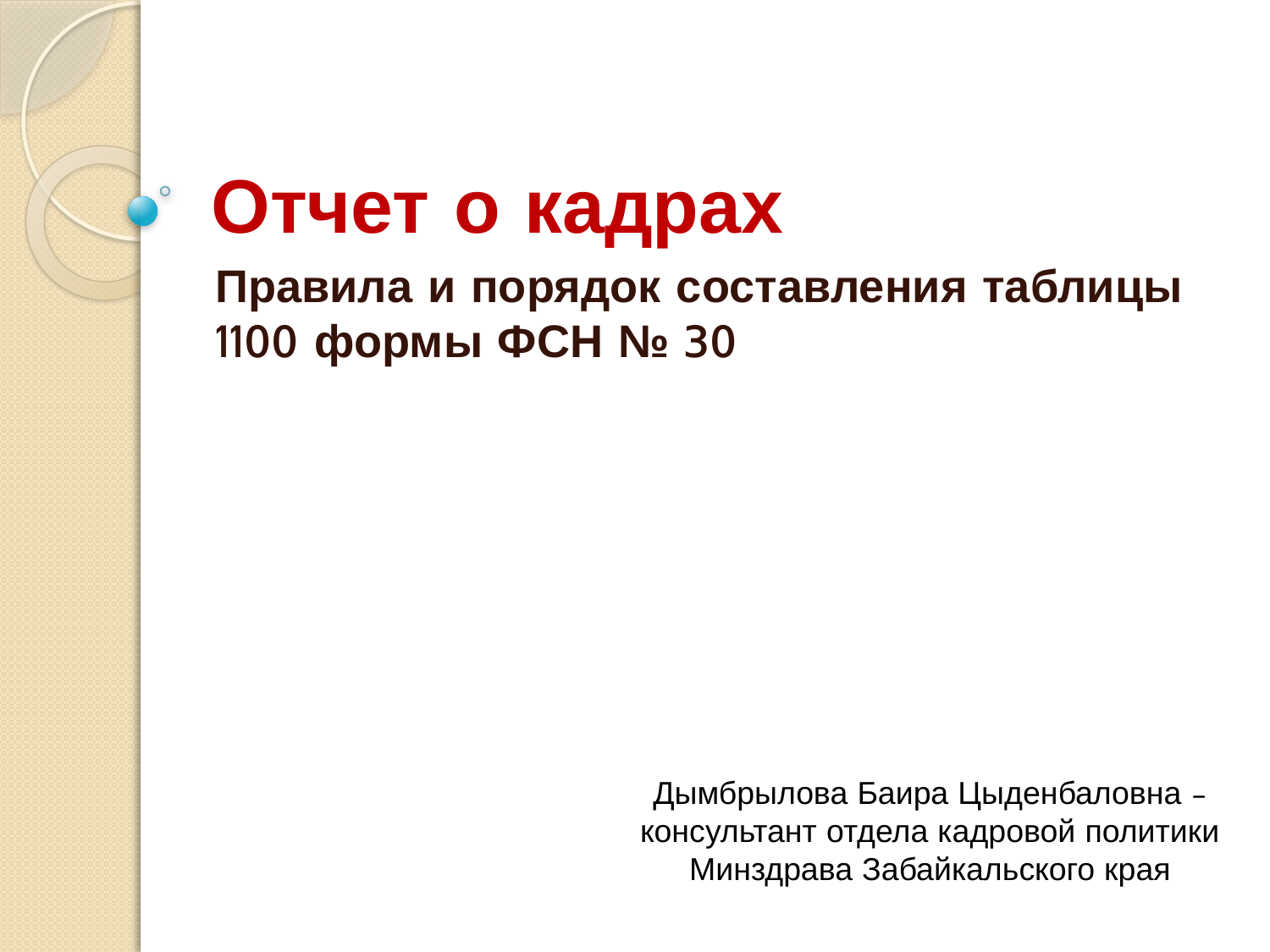

# Отчет о кадрах
Правила и порядок составления таблицы 1100 формы ФСН № 30
Дымбрылова Баира Цыденбаловна – консультант отдела кадровой политики Минздрава Забайкальского края